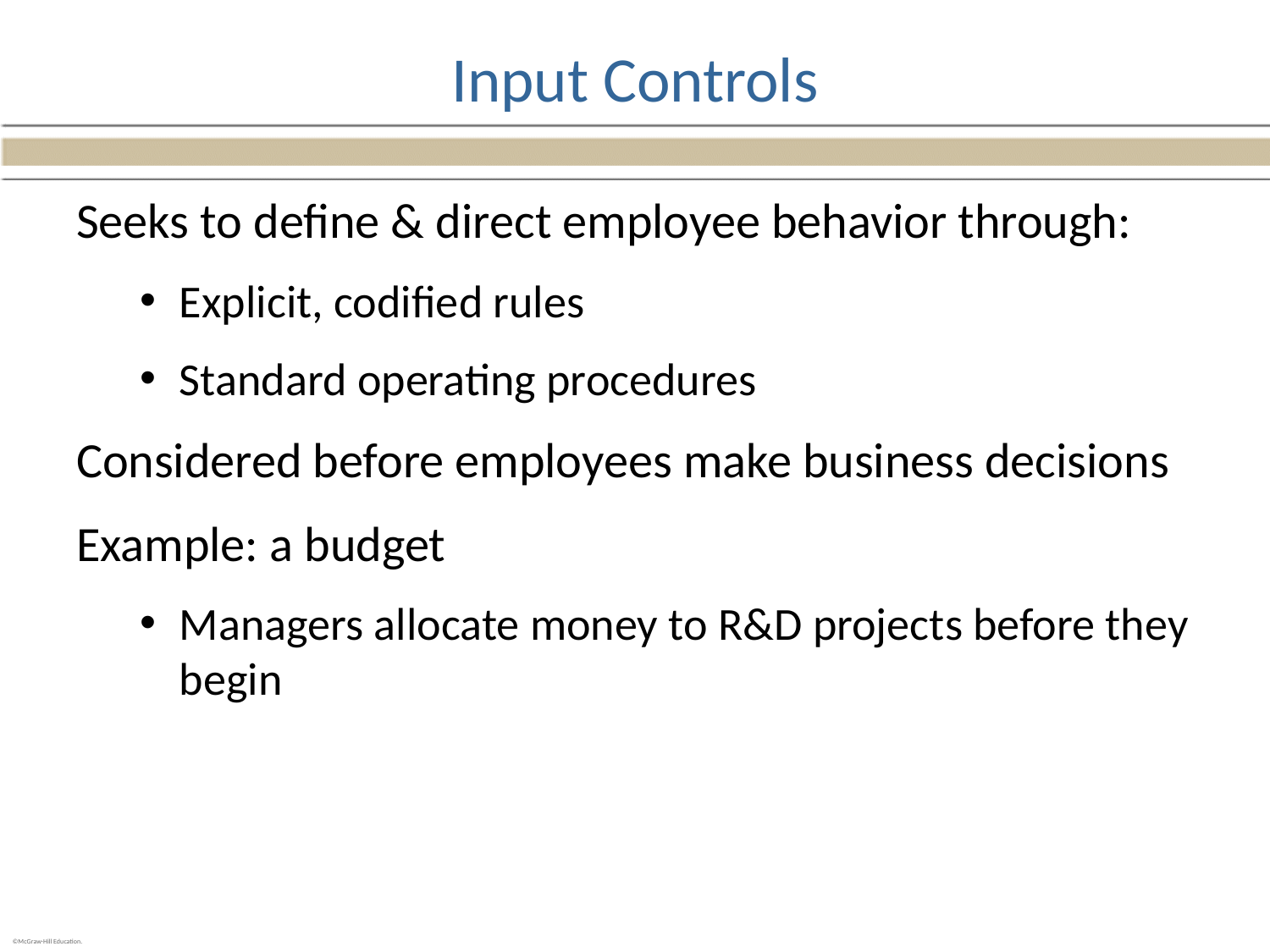

# Input Controls
Seeks to define & direct employee behavior through:
Explicit, codified rules
Standard operating procedures
Considered before employees make business decisions
Example: a budget
Managers allocate money to R&D projects before they begin